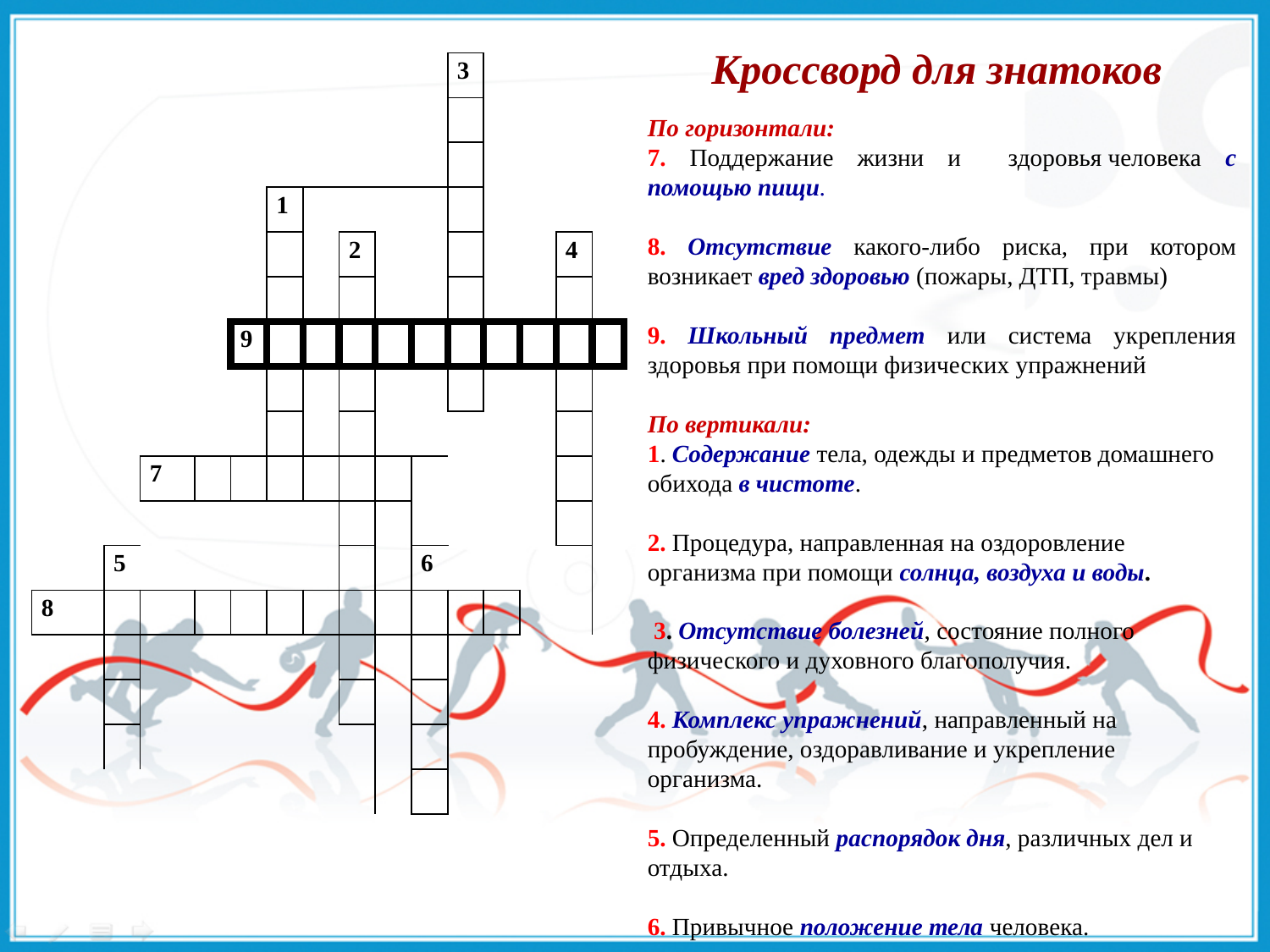

# Кроссворд для знатоков
|  |  |  |  |  |  |  |  |  |  |  |  | 3 |  |  |  |  |
| --- | --- | --- | --- | --- | --- | --- | --- | --- | --- | --- | --- | --- | --- | --- | --- | --- |
|  |  |  |  |  |  |  |  |  |  |  |  |  |  |  |  |  |
|  |  |  |  |  |  |  |  |  |  |  |  |  |  |  |  |  |
|  |  |  |  |  |  |  | 1 |  |  |  |  |  |  |  |  |  |
|  |  |  |  |  |  |  |  |  | 2 |  |  |  |  |  | 4 |  |
|  |  |  |  |  |  |  |  |  |  |  |  |  |  |  |  |  |
|  |  |  |  |  |  | 9 |  |  |  |  |  |  |  |  |  |  |
|  |  |  |  |  |  |  |  |  |  |  |  |  |  |  |  |  |
|  |  |  |  |  |  |  |  |  |  |  |  |  |  |  |  |  |
|  |  |  | 7 |  |  |  |  |  |  |  |  |  |  |  |  |  |
|  |  |  |  |  |  |  |  |  |  |  |  |  |  |  |  |  |
|  |  | 5 |  |  |  |  |  |  |  |  | 6 |  |  |  |  |  |
| 8 |  |  |  |  |  |  |  |  |  |  |  |  |  |  |  |  |
|  |  |  |  |  |  |  |  |  |  |  |  |  |  |  |  |  |
|  |  |  |  |  |  |  |  |  |  |  |  |  |  |  |  |  |
|  |  |  |  |  |  |  |  |  |  |  |  |  |  |  |  |  |
|  |  |  |  |  |  |  |  |  |  |  |  |  |  |  |  |  |
По горизонтали:
7. Поддержание жизни и  здоровья человека с помощью пищи.
8. Отсутствие какого-либо риска, при котором возникает вред здоровью (пожары, ДТП, травмы)
9. Школьный предмет или система укрепления здоровья при помощи физических упражнений
По вертикали:
1. Содержание тела, одежды и предметов домашнего обихода в чистоте.
2. Процедура, направленная на оздоровление организма при помощи солнца, воздуха и воды.
 3. Отсутствие болезней, состояние полного физического и духовного благополучия.
4. Комплекс упражнений, направленный на пробуждение, оздоравливание и укрепление организма.
5. Определенный распорядок дня, различных дел и отдыха.
6. Привычное положение тела человека.